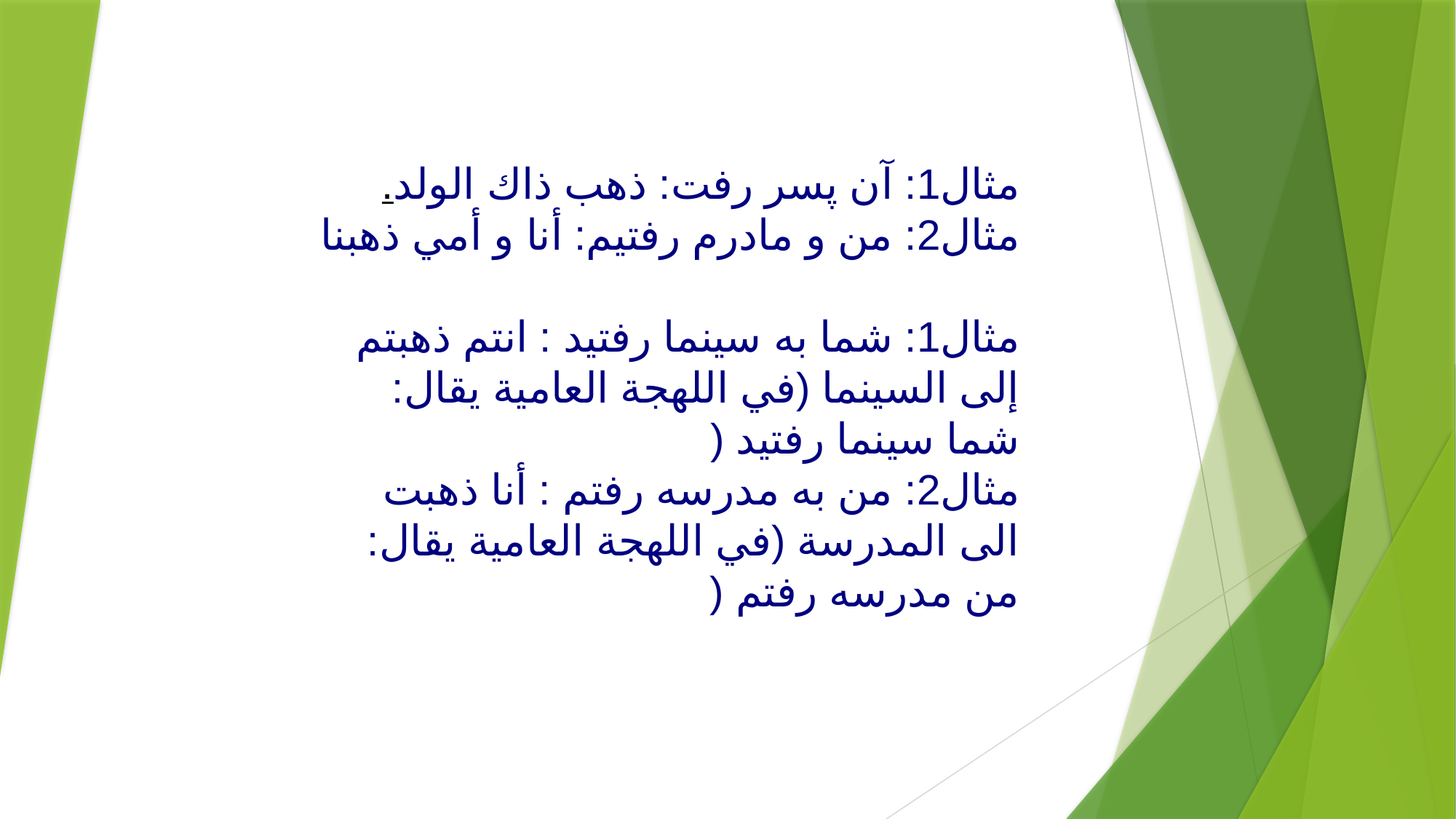

مثال1: آن پسر رفت: ذهب ذاك الولد.
مثال2: من و مادرم رفتيم: أنا و أمي ذهبنا
مثال1: شما به سينما رفتيد : انتم ذهبتم إلى السينما (في اللهجة العامية يقال: شما سينما رفتيد (
مثال2: من به مدرسه رفتم : أنا ذهبت الى المدرسة (في اللهجة العامية يقال: من مدرسه رفتم (